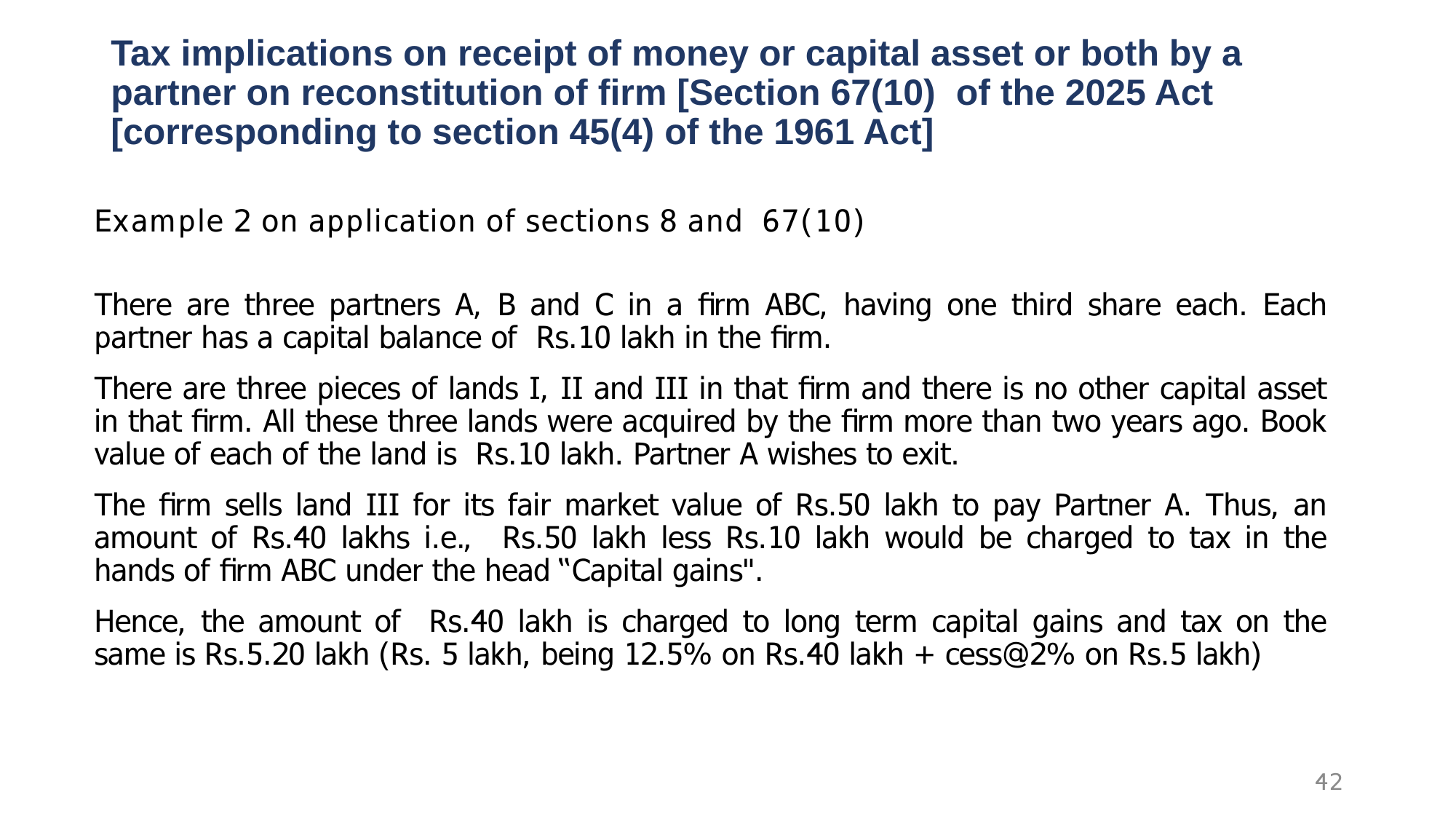

# Tax implications on receipt of money or capital asset or both by a partner on reconstitution of firm [Section 67(10)  of the 2025 Act [corresponding to section 45(4) of the 1961 Act]
Example 2 on application of sections 8 and  67(10)
There are three partners A, B and C in a firm ABC, having one third share each. Each partner has a capital balance of  Rs.10 lakh in the firm.
There are three pieces of lands I, II and III in that firm and there is no other capital asset in that firm. All these three lands were acquired by the firm more than two years ago. Book value of each of the land is  Rs.10 lakh. Partner A wishes to exit.
The firm sells land III for its fair market value of Rs.50 lakh to pay Partner A. Thus, an amount of Rs.40 lakhs i.e.,  Rs.50 lakh less Rs.10 lakh would be charged to tax in the hands of firm ABC under the head “Capital gains".
Hence, the amount of  Rs.40 lakh is charged to long term capital gains and tax on the same is Rs.5.20 lakh (Rs. 5 lakh, being 12.5% on Rs.40 lakh + cess@2% on Rs.5 lakh)
42